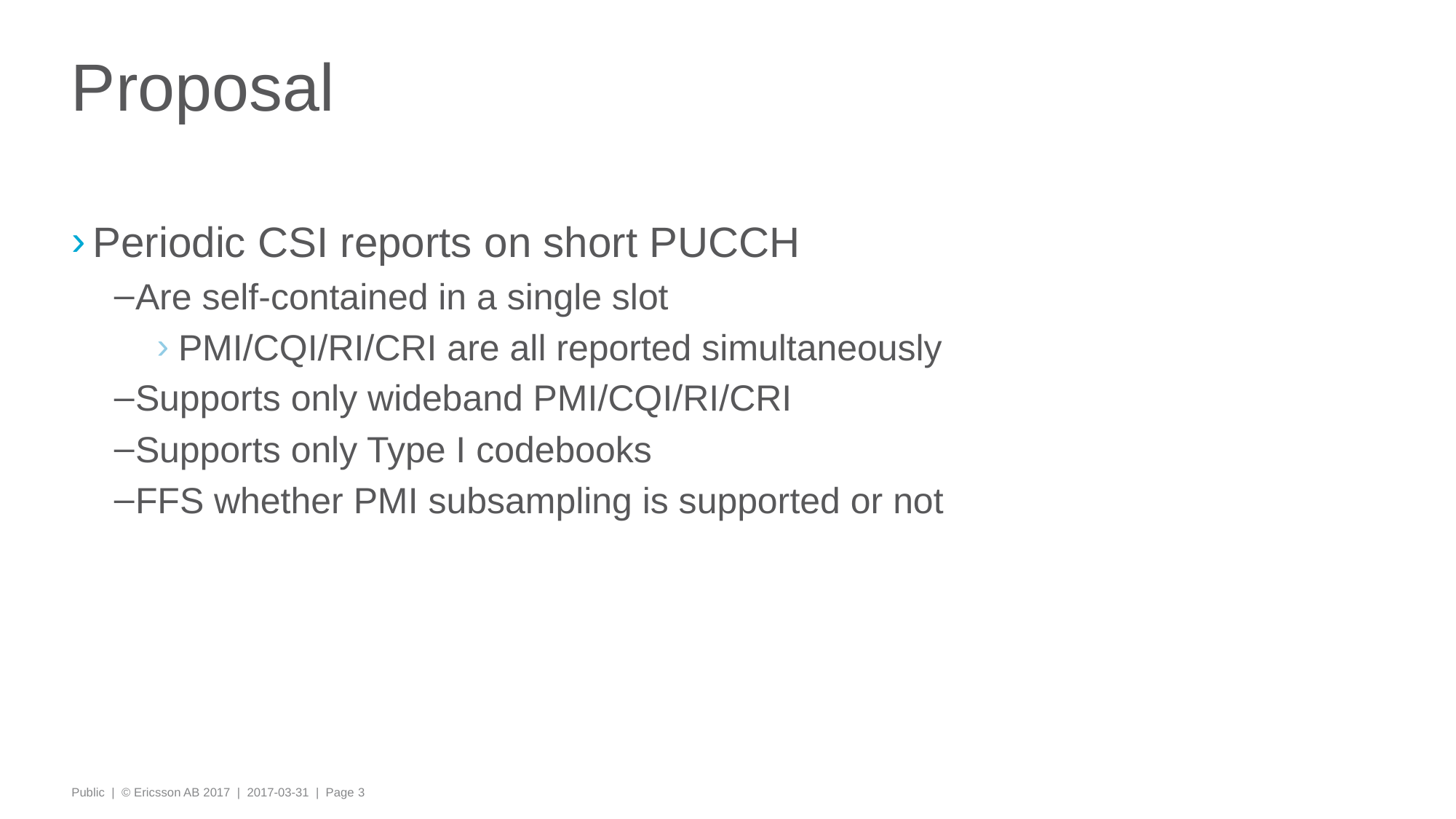

# Proposal
Periodic CSI reports on short PUCCH
Are self-contained in a single slot
PMI/CQI/RI/CRI are all reported simultaneously
Supports only wideband PMI/CQI/RI/CRI
Supports only Type I codebooks
FFS whether PMI subsampling is supported or not